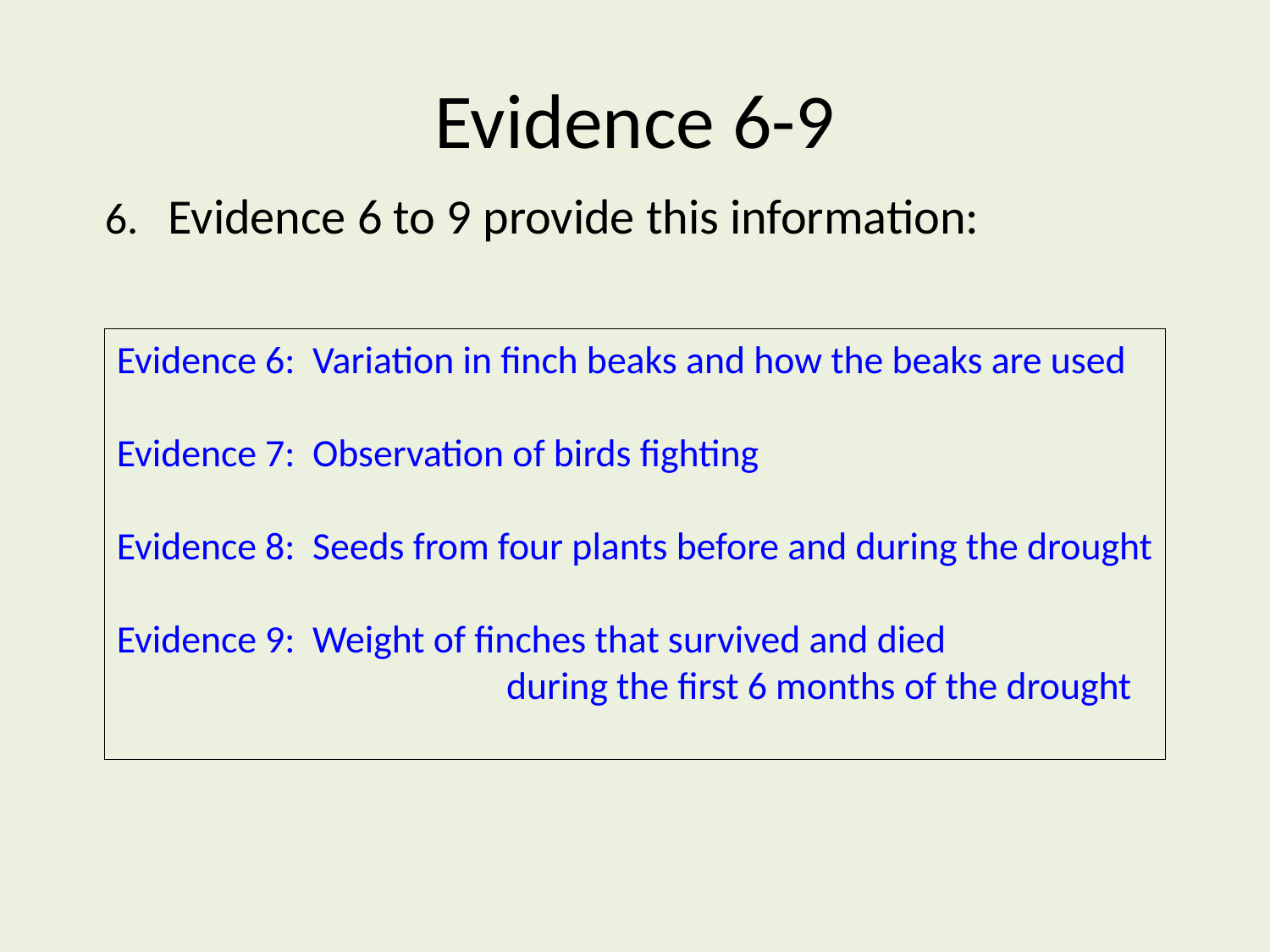

Evidence 6-9
6.   Evidence 6 to 9 provide this information:

Evidence 6:  Variation in finch beaks and how the beaks are used

Evidence 7:  Observation of birds fighting

Evidence 8:  Seeds from four plants before and during the drought

Evidence 9:  Weight of finches that survived and died
			 during the first 6 months of the drought